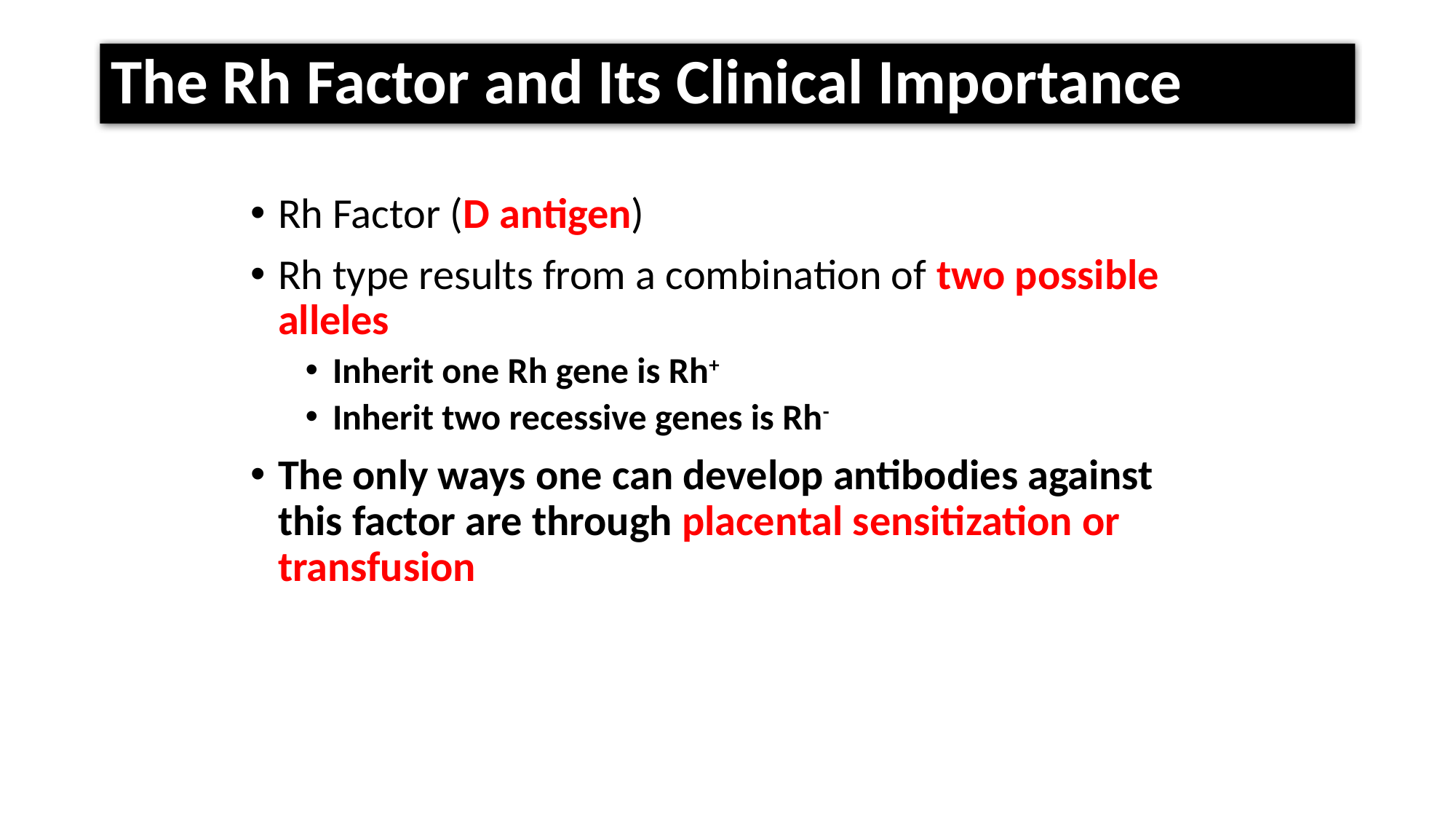

# The Rh Factor and Its Clinical Importance
Rh Factor (D antigen)
Rh type results from a combination of two possible alleles
Inherit one Rh gene is Rh+
Inherit two recessive genes is Rh-
The only ways one can develop antibodies against this factor are through placental sensitization or transfusion